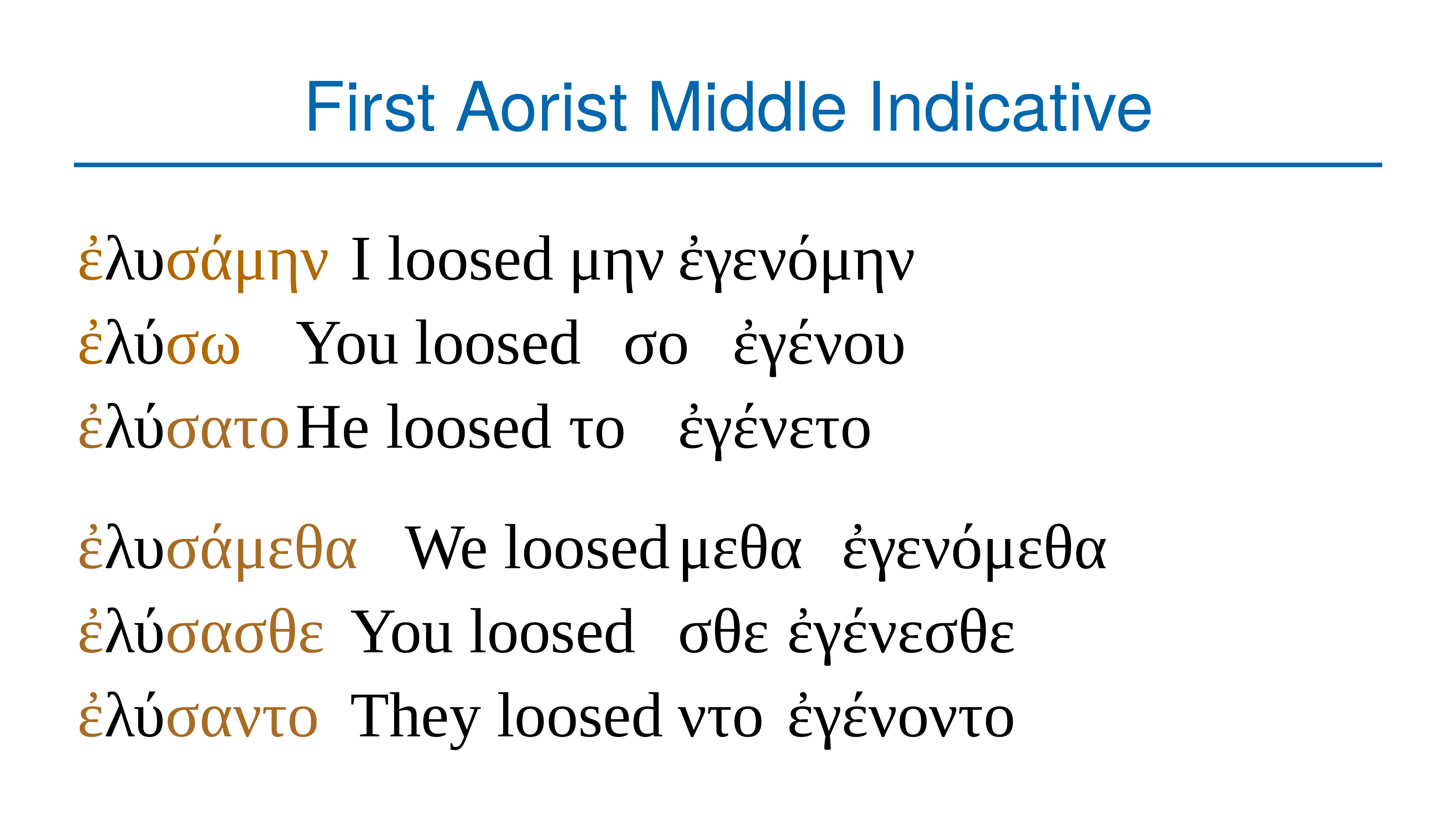

# First Aorist Middle Indicative
ἐλυσάμην	I loosed	μην	ἐγενόμην
ἐλύσω	You loosed	σο	ἐγένου
ἐλύσατο	He loosed	το	ἐγένετο
ἐλυσάμεθα	We loosed	μεθα	ἐγενόμεθα
ἐλύσασθε	You loosed	σθε	ἐγένεσθε
ἐλύσαντο	They loosed	ντο	ἐγένοντο